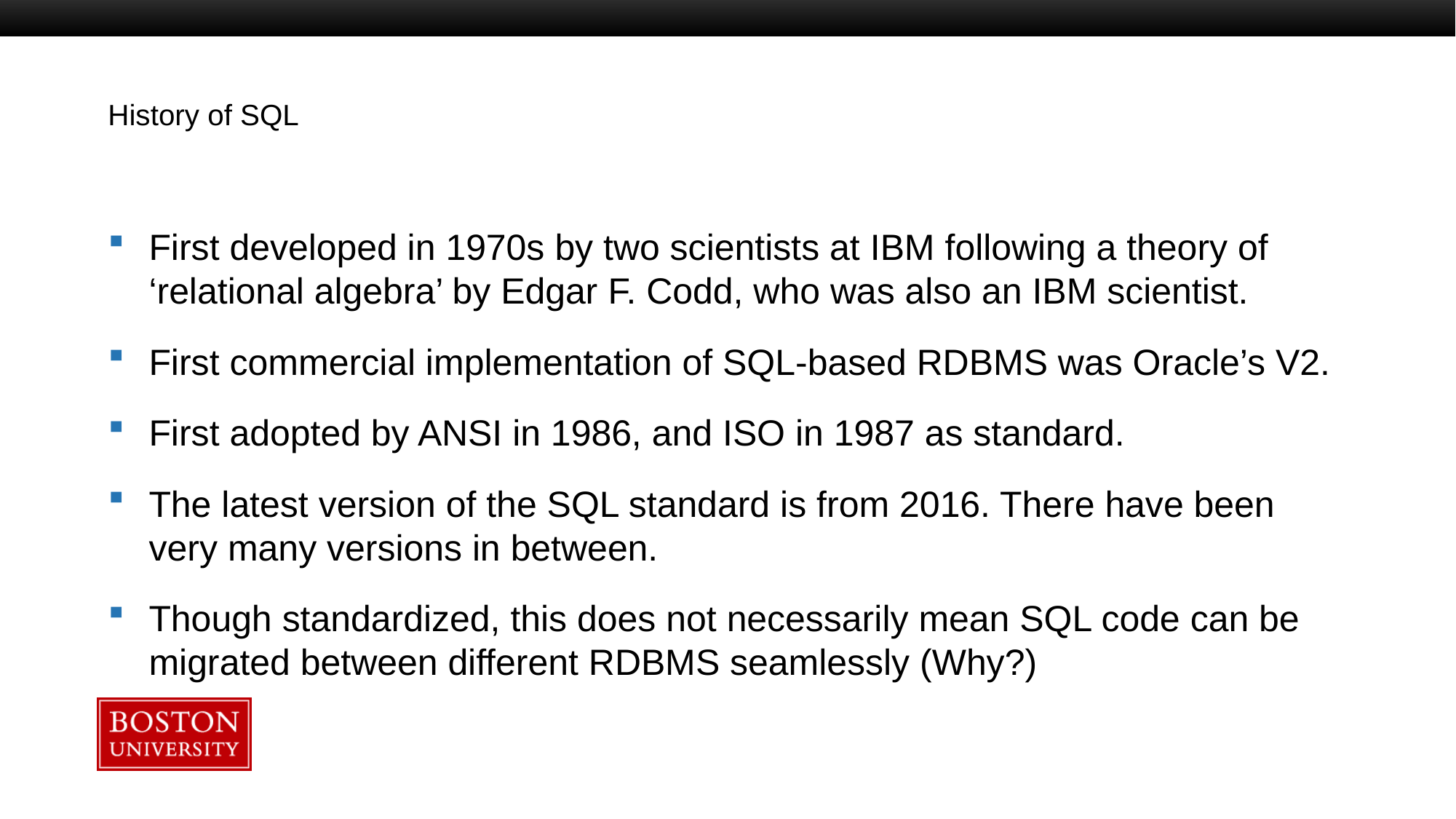

# History of SQL
First developed in 1970s by two scientists at IBM following a theory of ‘relational algebra’ by Edgar F. Codd, who was also an IBM scientist.
First commercial implementation of SQL-based RDBMS was Oracle’s V2.
First adopted by ANSI in 1986, and ISO in 1987 as standard.
The latest version of the SQL standard is from 2016. There have been very many versions in between.
Though standardized, this does not necessarily mean SQL code can be migrated between different RDBMS seamlessly (Why?)